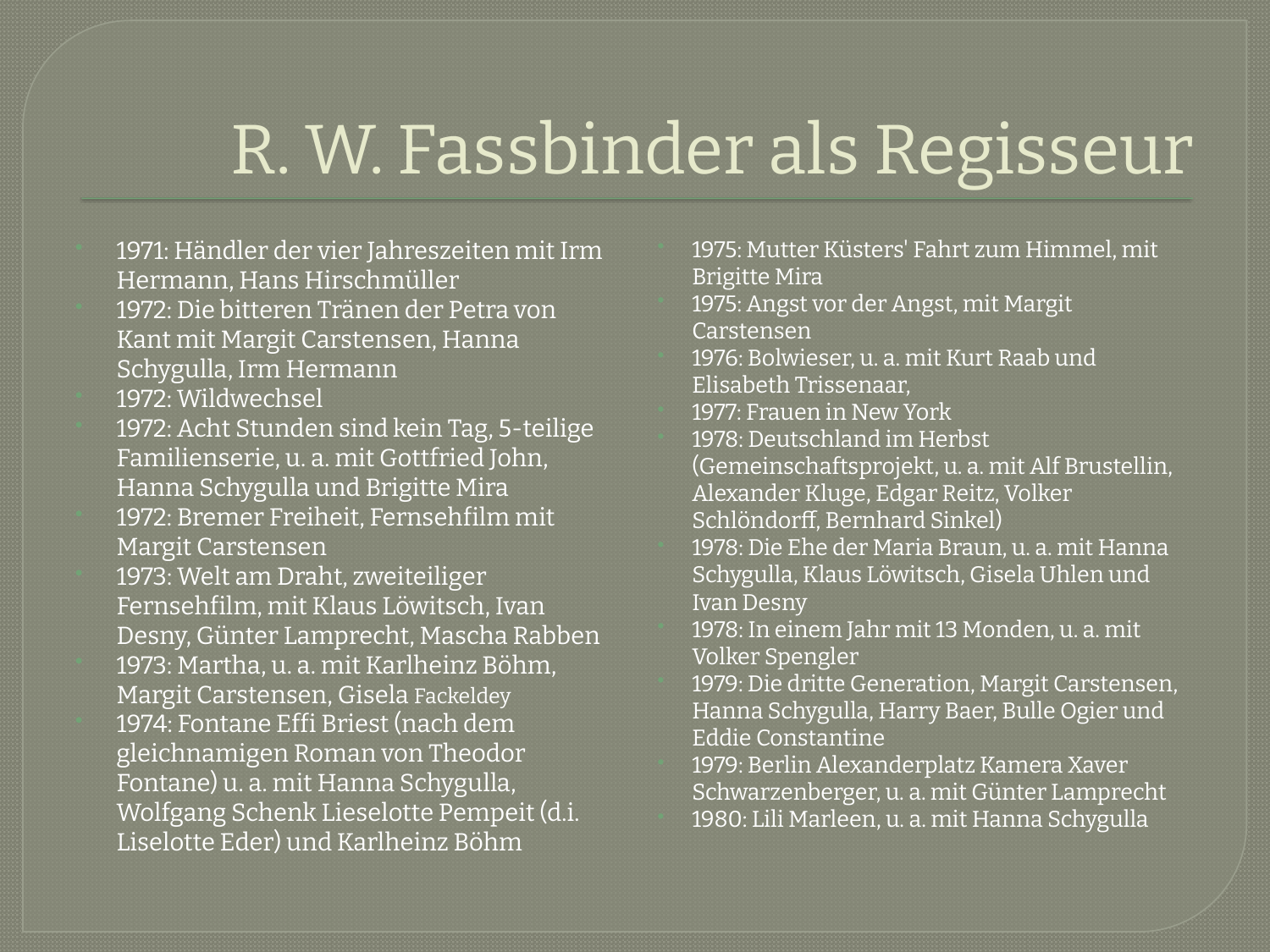

# R. W. Fassbinder als Regisseur
1971: Händler der vier Jahreszeiten mit Irm Hermann, Hans Hirschmüller
1972: Die bitteren Tränen der Petra von Kant mit Margit Carstensen, Hanna Schygulla, Irm Hermann
1972: Wildwechsel
1972: Acht Stunden sind kein Tag, 5-teilige Familienserie, u. a. mit Gottfried John, Hanna Schygulla und Brigitte Mira
1972: Bremer Freiheit, Fernsehfilm mit Margit Carstensen
1973: Welt am Draht, zweiteiliger Fernsehfilm, mit Klaus Löwitsch, Ivan Desny, Günter Lamprecht, Mascha Rabben
1973: Martha, u. a. mit Karlheinz Böhm, Margit Carstensen, Gisela Fackeldey
1974: Fontane Effi Briest (nach dem gleichnamigen Roman von Theodor Fontane) u. a. mit Hanna Schygulla, Wolfgang Schenk Lieselotte Pempeit (d.i. Liselotte Eder) und Karlheinz Böhm
1975: Mutter Küsters' Fahrt zum Himmel, mit Brigitte Mira
1975: Angst vor der Angst, mit Margit Carstensen
1976: Bolwieser, u. a. mit Kurt Raab und Elisabeth Trissenaar,
1977: Frauen in New York
1978: Deutschland im Herbst (Gemeinschaftsprojekt, u. a. mit Alf Brustellin, Alexander Kluge, Edgar Reitz, Volker Schlöndorff, Bernhard Sinkel)
1978: Die Ehe der Maria Braun, u. a. mit Hanna Schygulla, Klaus Löwitsch, Gisela Uhlen und Ivan Desny
1978: In einem Jahr mit 13 Monden, u. a. mit Volker Spengler
1979: Die dritte Generation, Margit Carstensen, Hanna Schygulla, Harry Baer, Bulle Ogier und Eddie Constantine
1979: Berlin Alexanderplatz Kamera Xaver Schwarzenberger, u. a. mit Günter Lamprecht
1980: Lili Marleen, u. a. mit Hanna Schygulla